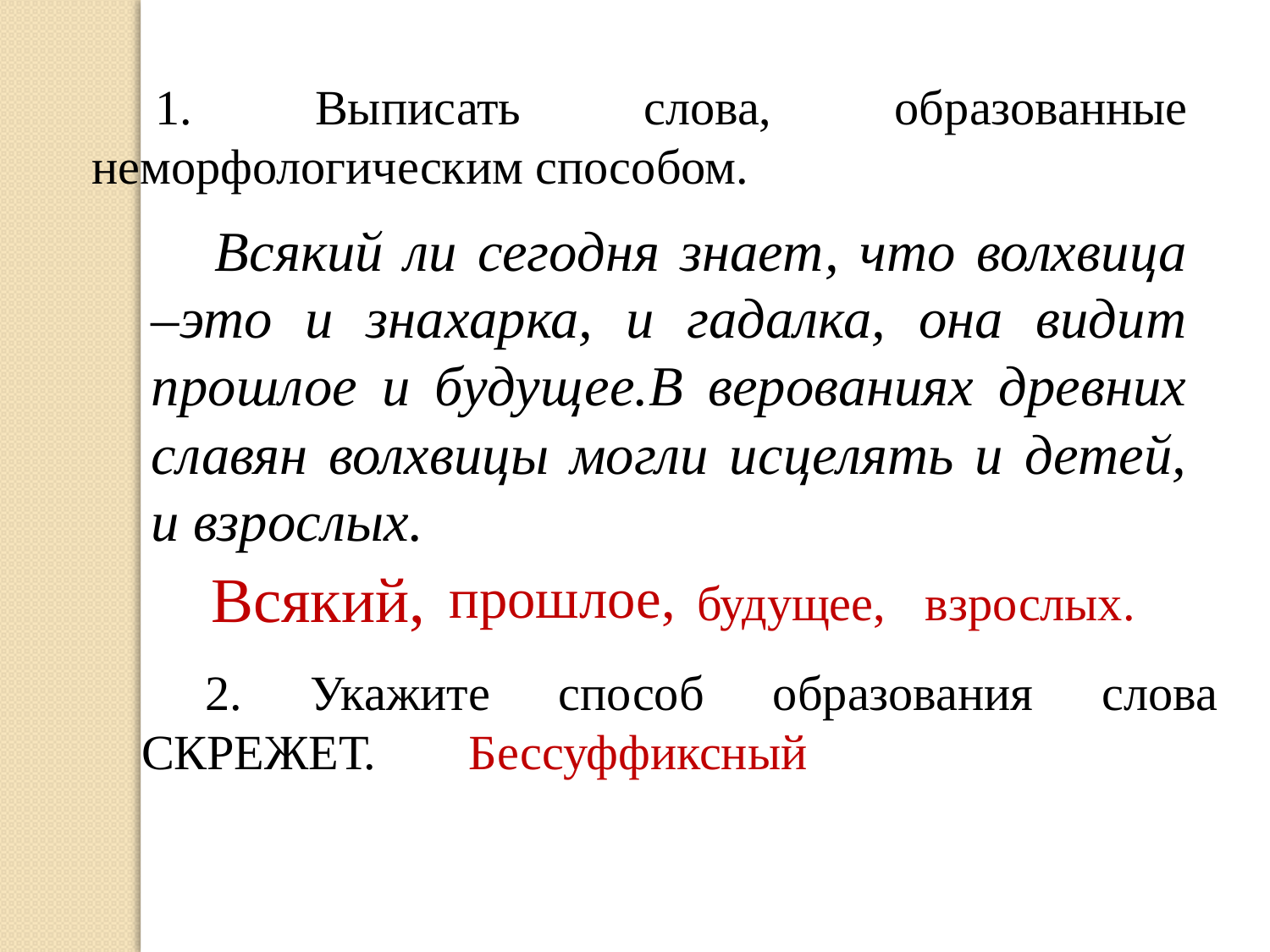

1. Выписать слова, образованные неморфологическим способом.
Всякий ли сегодня знает, что волхвица –это и знахарка, и гадалка, она видит прошлое и будущее.В верованиях древних славян волхвицы могли исцелять и детей, и взрослых.
Всякий,
прошлое,
будущее,
взрослых.
2. Укажите способ образования слова СКРЕЖЕТ.
Бессуффиксный